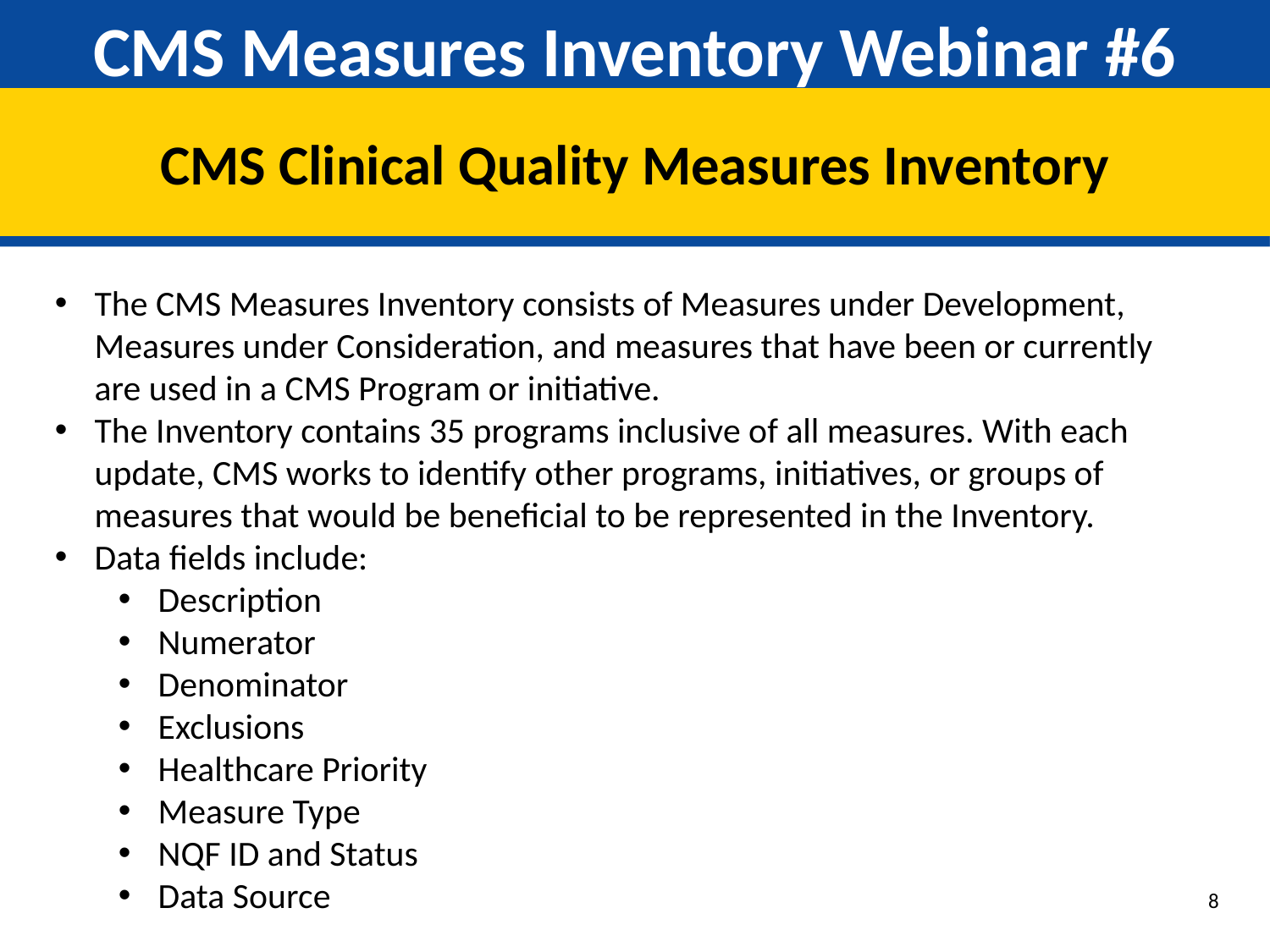

# CMS Measures Inventory Webinar #6
CMS Clinical Quality Measures Inventory
The CMS Measures Inventory consists of Measures under Development, Measures under Consideration, and measures that have been or currently are used in a CMS Program or initiative.
The Inventory contains 35 programs inclusive of all measures. With each update, CMS works to identify other programs, initiatives, or groups of measures that would be beneficial to be represented in the Inventory.
Data fields include:
Description
Numerator
Denominator
Exclusions
Healthcare Priority
Measure Type
NQF ID and Status
Data Source